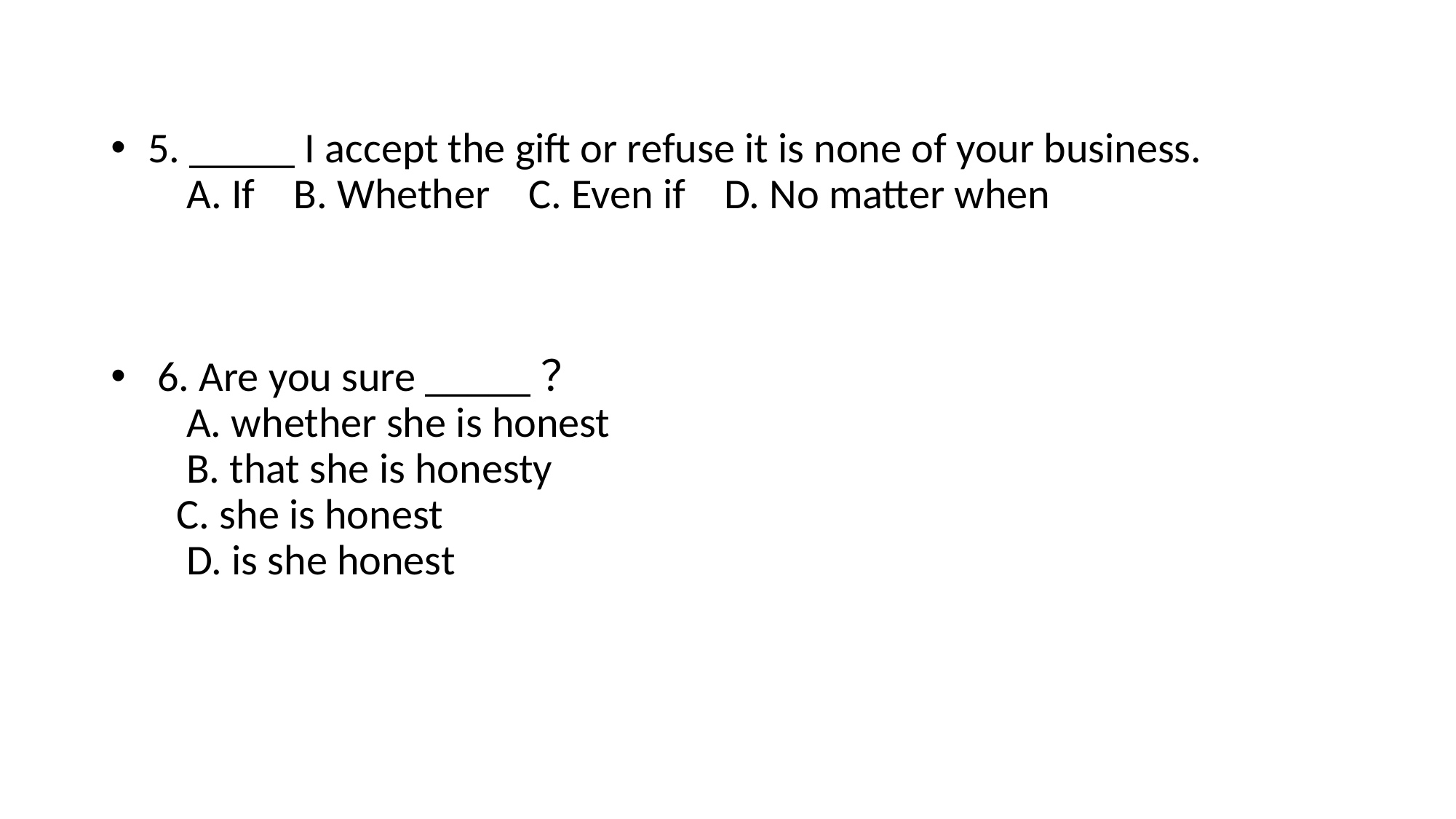

#
 5. _____ I accept the gift or refuse it is none of your business.
     A. If    B. Whether    C. Even if    D. No matter when

  6. Are you sure _____？
    A. whether she is honest　　
    B. that she is honesty
    C. she is honest　　 　　 　　
    D. is she honest